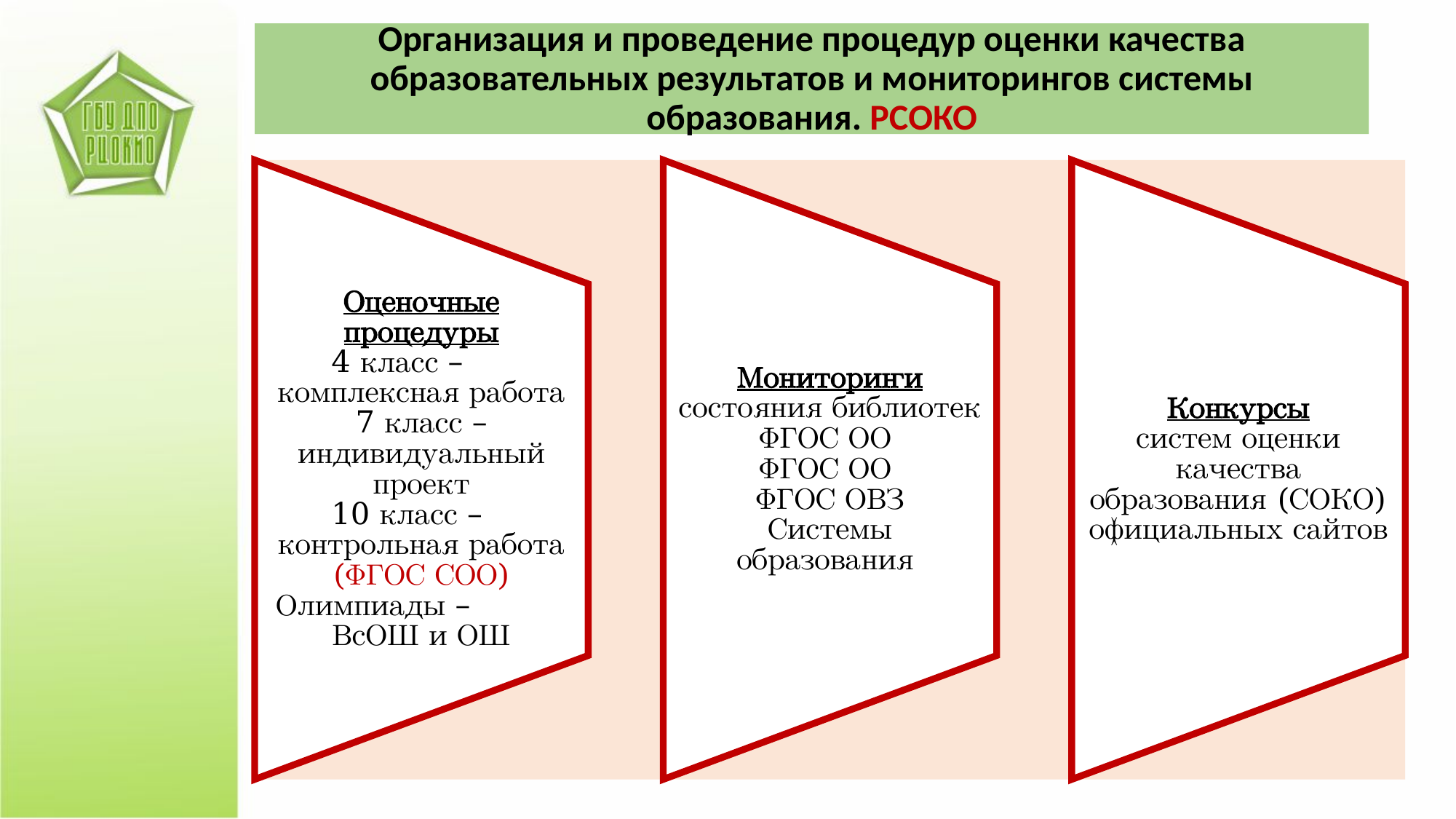

# Организация и проведение процедур оценки качества образовательных результатов и мониторингов системы образования. РСОКО
Оценочные процедуры
4 класс –      комплексная работа
7 класс – индивидуальный проект
10 класс –    контрольная работа (ФГОС СОО)
Олимпиады –           ВсОШ и ОШ
Мониторинги
состояния библиотек
ФГОС ОО
ФГОС ОО
ФГОС ОВЗ
Системы образования
Конкурсы
систем оценки качества образования (СОКО)
официальных сайтов